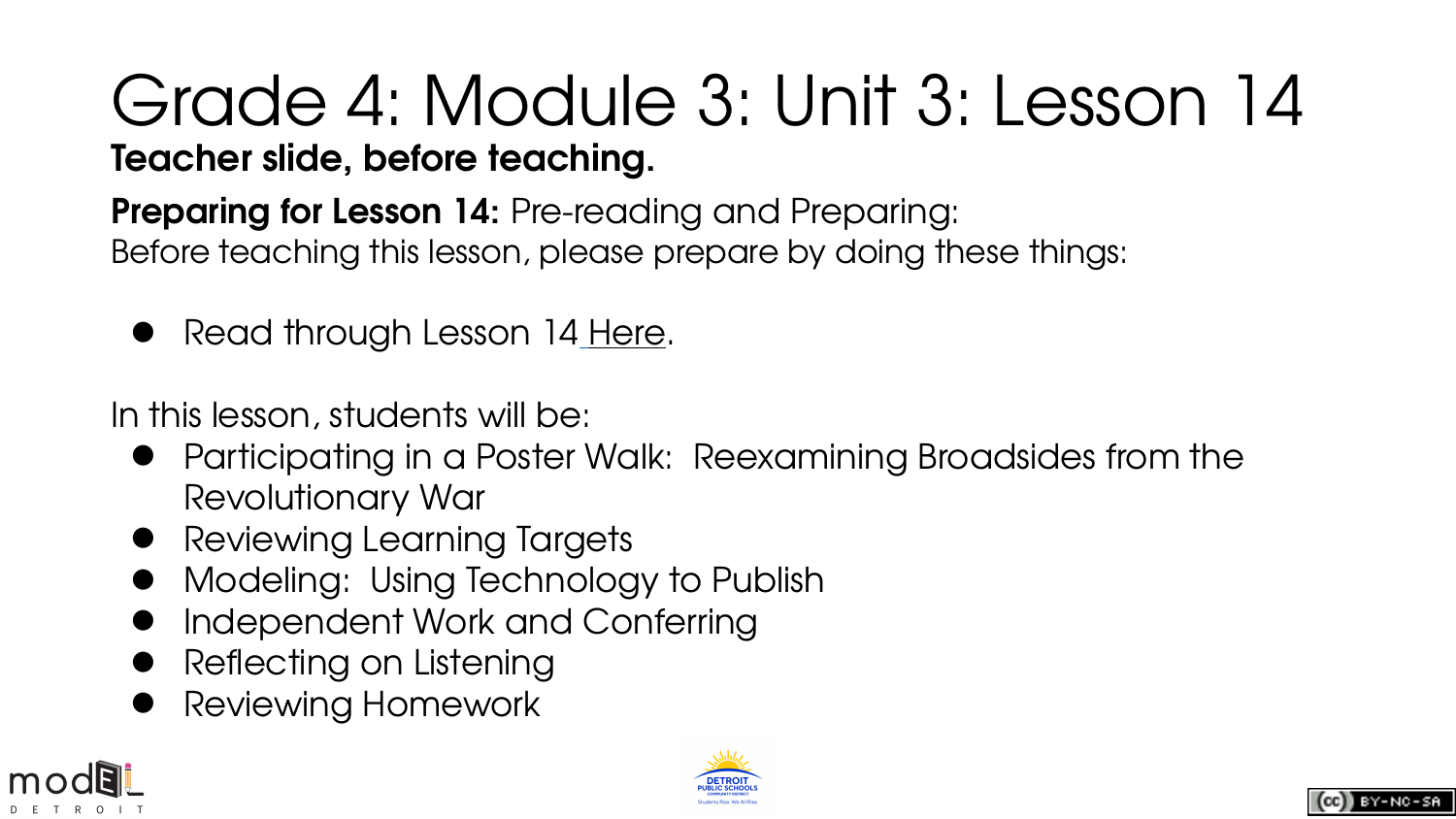

# Grade 4: Module 3: Unit 3: Lesson 14
Teacher slide, before teaching.
Preparing for Lesson 14: Pre-reading and Preparing:
Before teaching this lesson, please prepare by doing these things:
Read through Lesson 14 Here.

In this lesson, students will be:
Participating in a Poster Walk:  Reexamining Broadsides from the Revolutionary War
Reviewing Learning Targets
Modeling:  Using Technology to Publish
Independent Work and Conferring
Reflecting on Listening
Reviewing Homework